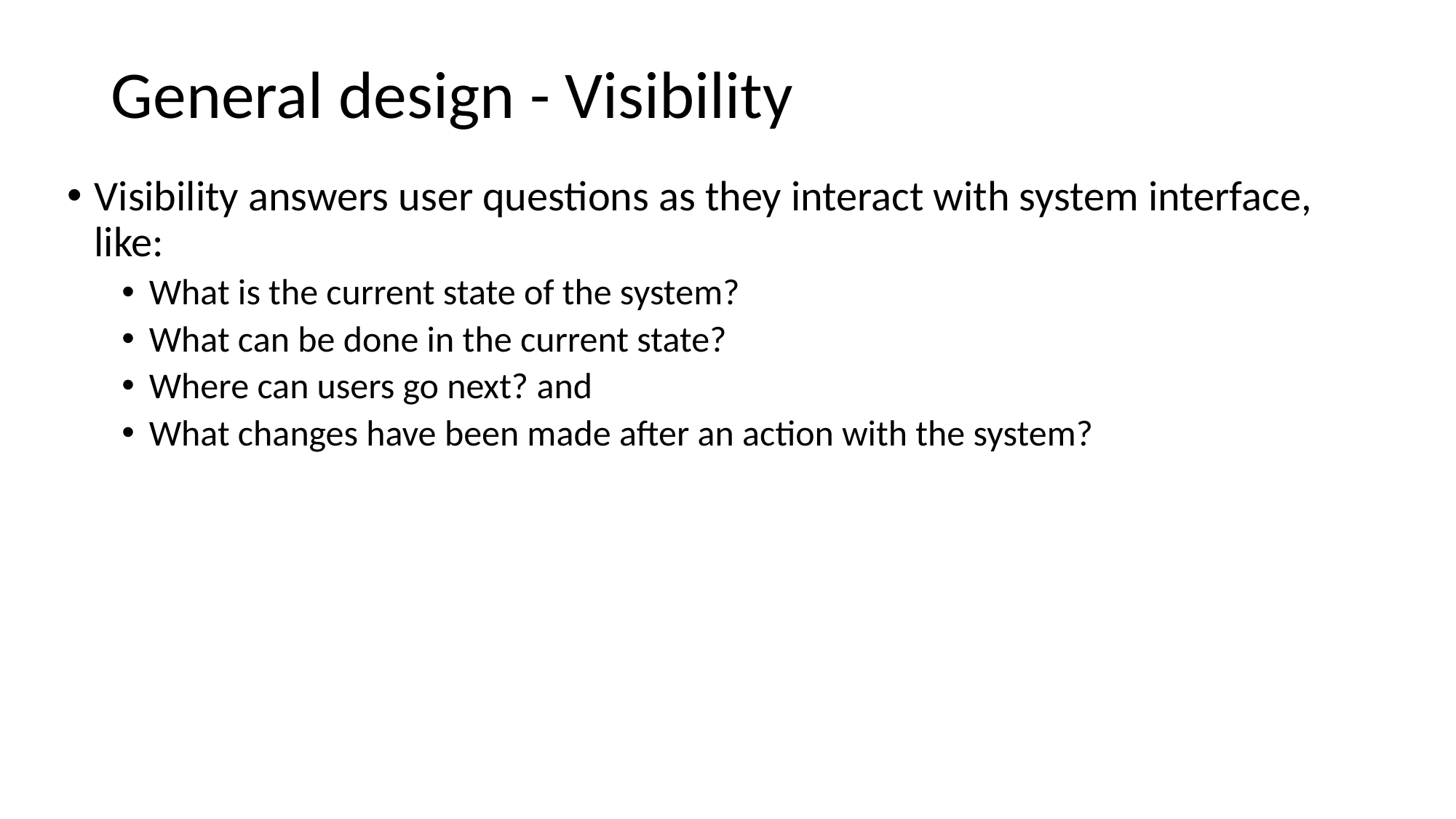

# General design - Visibility
Visibility answers user questions as they interact with system interface, like:
What is the current state of the system?
What can be done in the current state?
Where can users go next? and
What changes have been made after an action with the system?